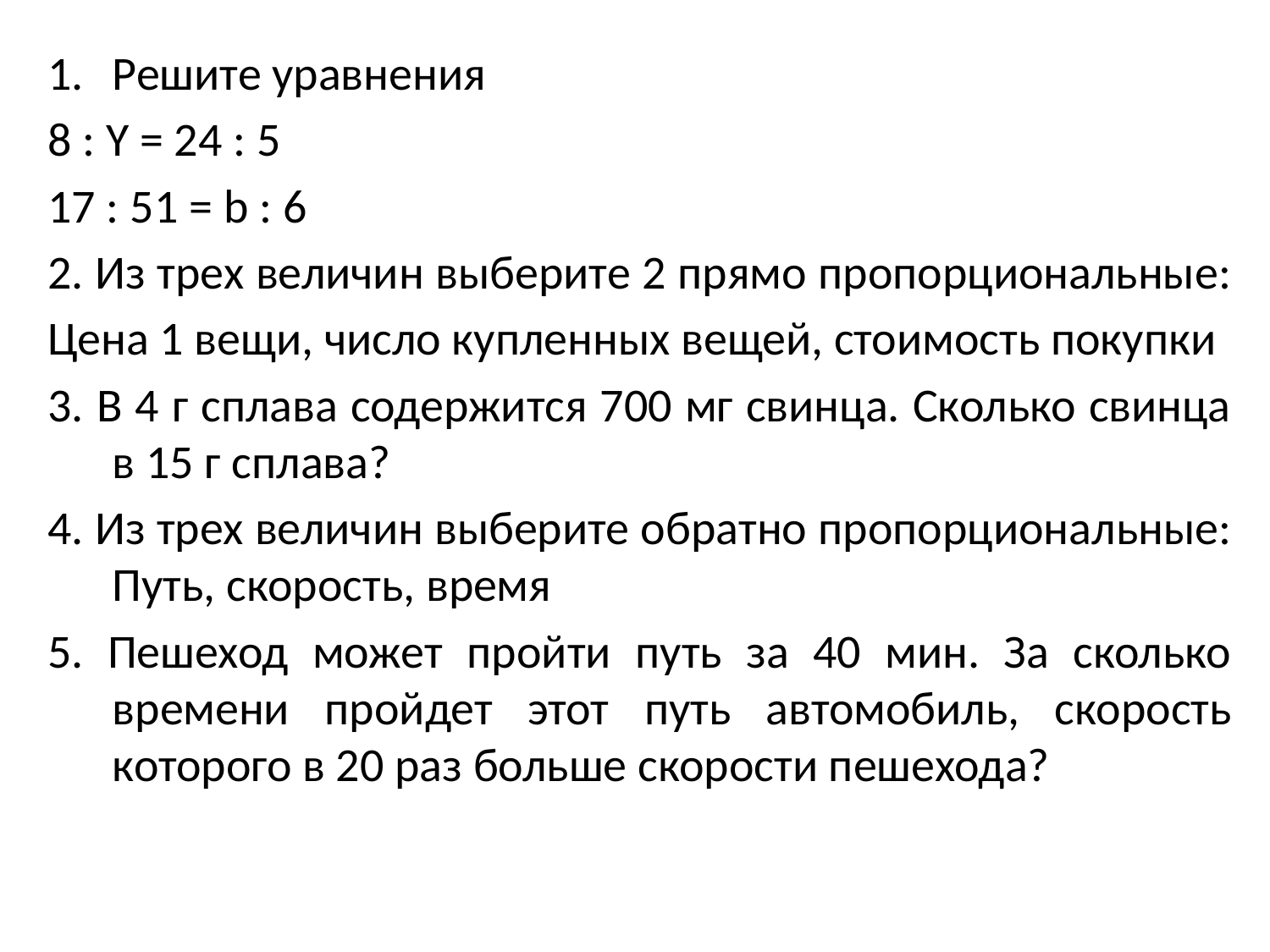

Решите уравнения
8 : Y = 24 : 5
17 : 51 = b : 6
2. Из трех величин выберите 2 прямо пропорциональные:
Цена 1 вещи, число купленных вещей, стоимость покупки
3. В 4 г сплава содержится 700 мг свинца. Сколько свинца в 15 г сплава?
4. Из трех величин выберите обратно пропорциональные: Путь, скорость, время
5. Пешеход может пройти путь за 40 мин. За сколько времени пройдет этот путь автомобиль, скорость которого в 20 раз больше скорости пешехода?